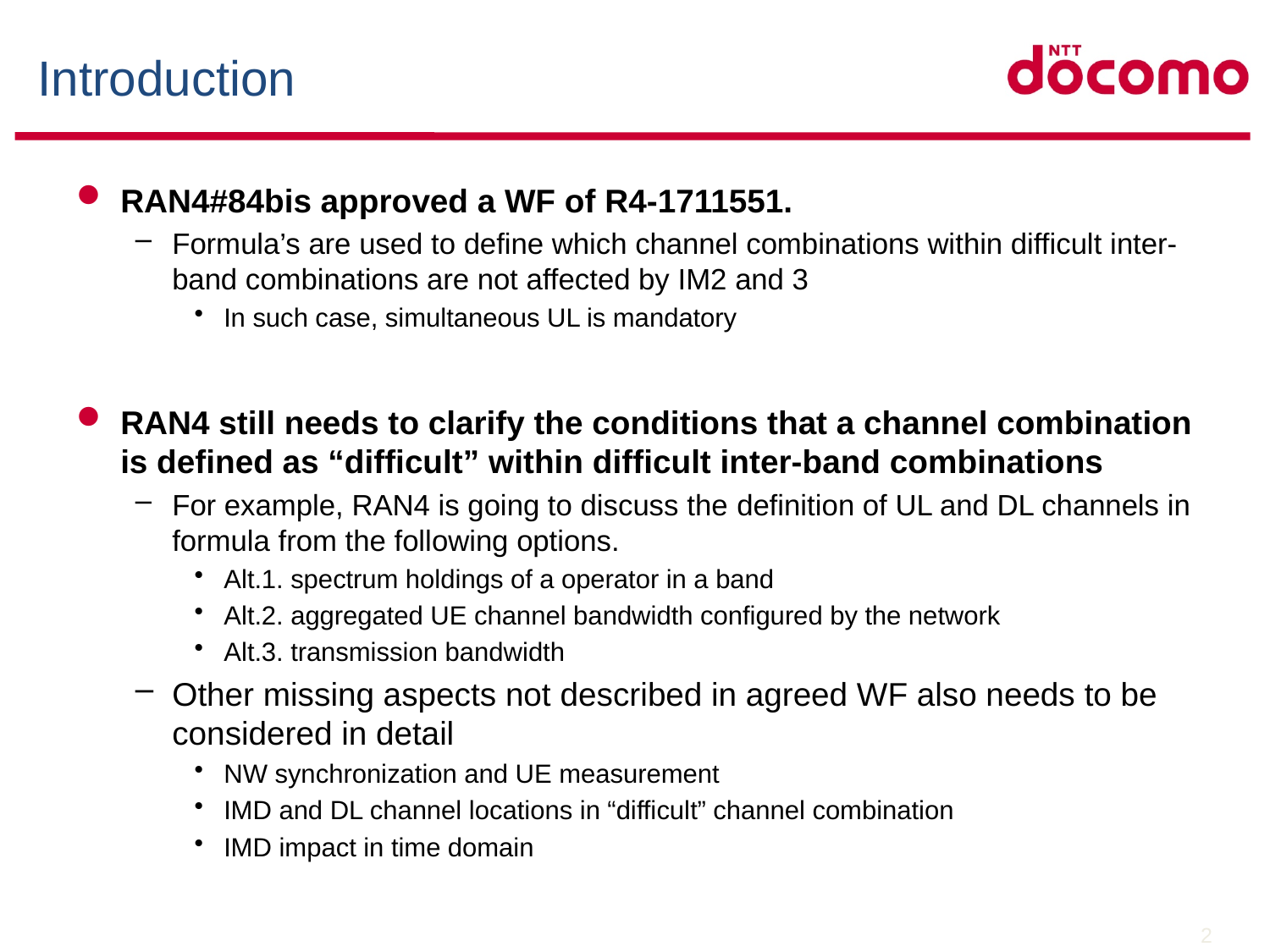

# Introduction
RAN4#84bis approved a WF of R4-1711551.
Formula’s are used to define which channel combinations within difficult inter-band combinations are not affected by IM2 and 3
In such case, simultaneous UL is mandatory

RAN4 still needs to clarify the conditions that a channel combination is defined as “difficult” within difficult inter-band combinations
For example, RAN4 is going to discuss the definition of UL and DL channels in formula from the following options.
Alt.1. spectrum holdings of a operator in a band
Alt.2. aggregated UE channel bandwidth configured by the network
Alt.3. transmission bandwidth
Other missing aspects not described in agreed WF also needs to be considered in detail
NW synchronization and UE measurement
IMD and DL channel locations in “difficult” channel combination
IMD impact in time domain